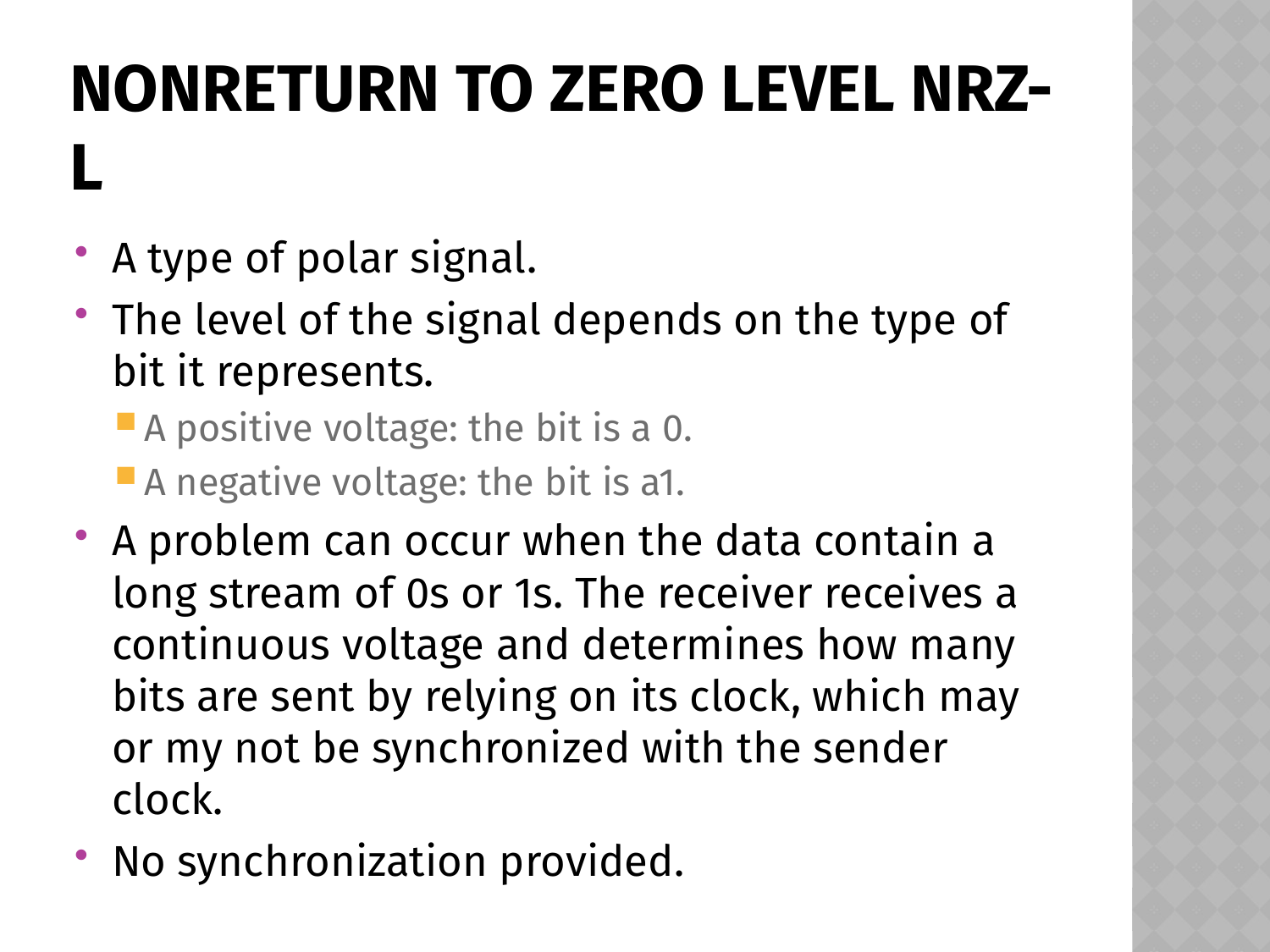

# NonReturn to Zero level NRZ-L
A type of polar signal.
The level of the signal depends on the type of bit it represents.
A positive voltage: the bit is a 0.
A negative voltage: the bit is a1.
A problem can occur when the data contain a long stream of 0s or 1s. The receiver receives a continuous voltage and determines how many bits are sent by relying on its clock, which may or my not be synchronized with the sender clock.
No synchronization provided.